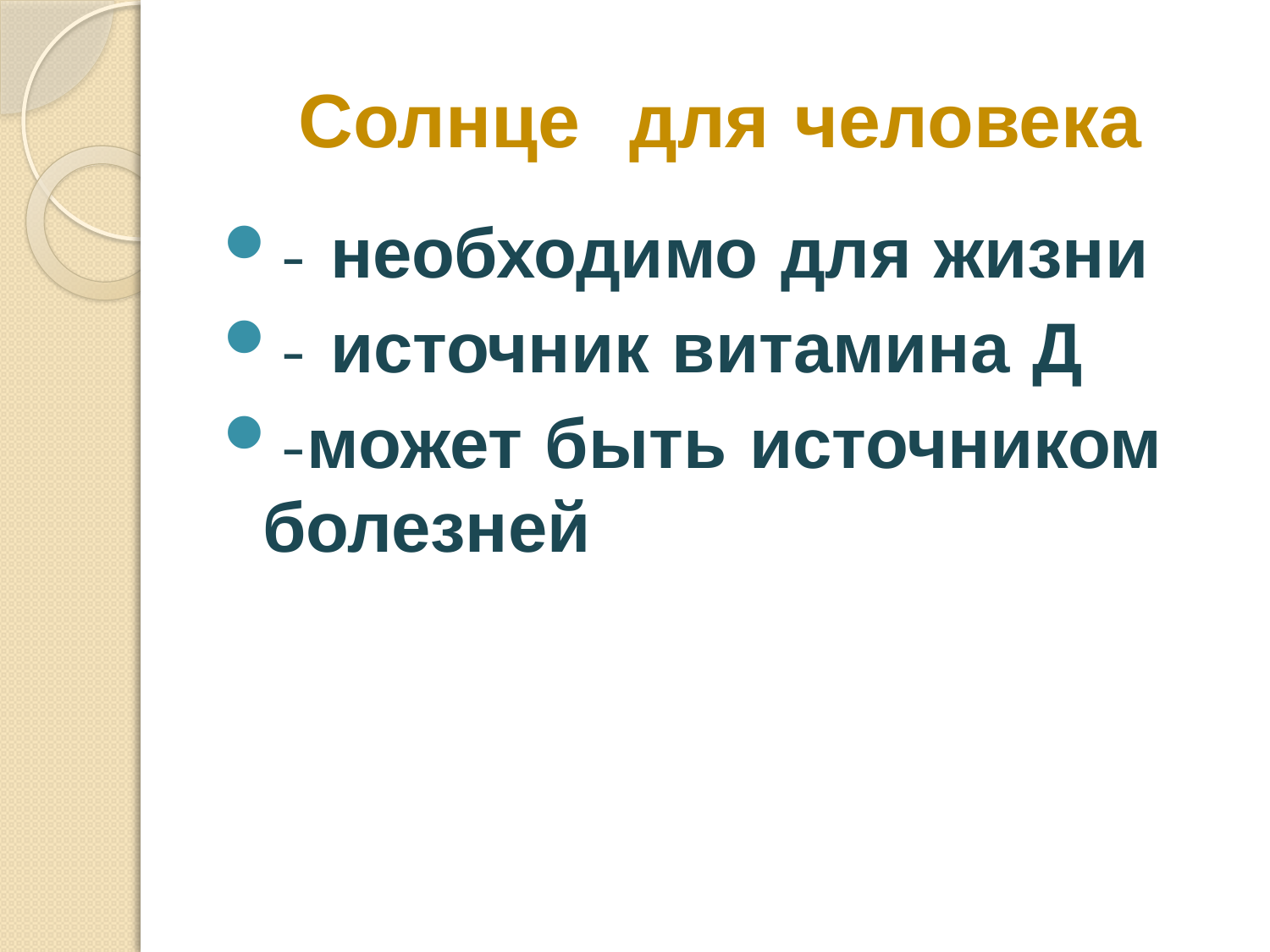

# Солнце  для человека
- необходимо для жизни
- источник витамина Д
-может быть источником болезней